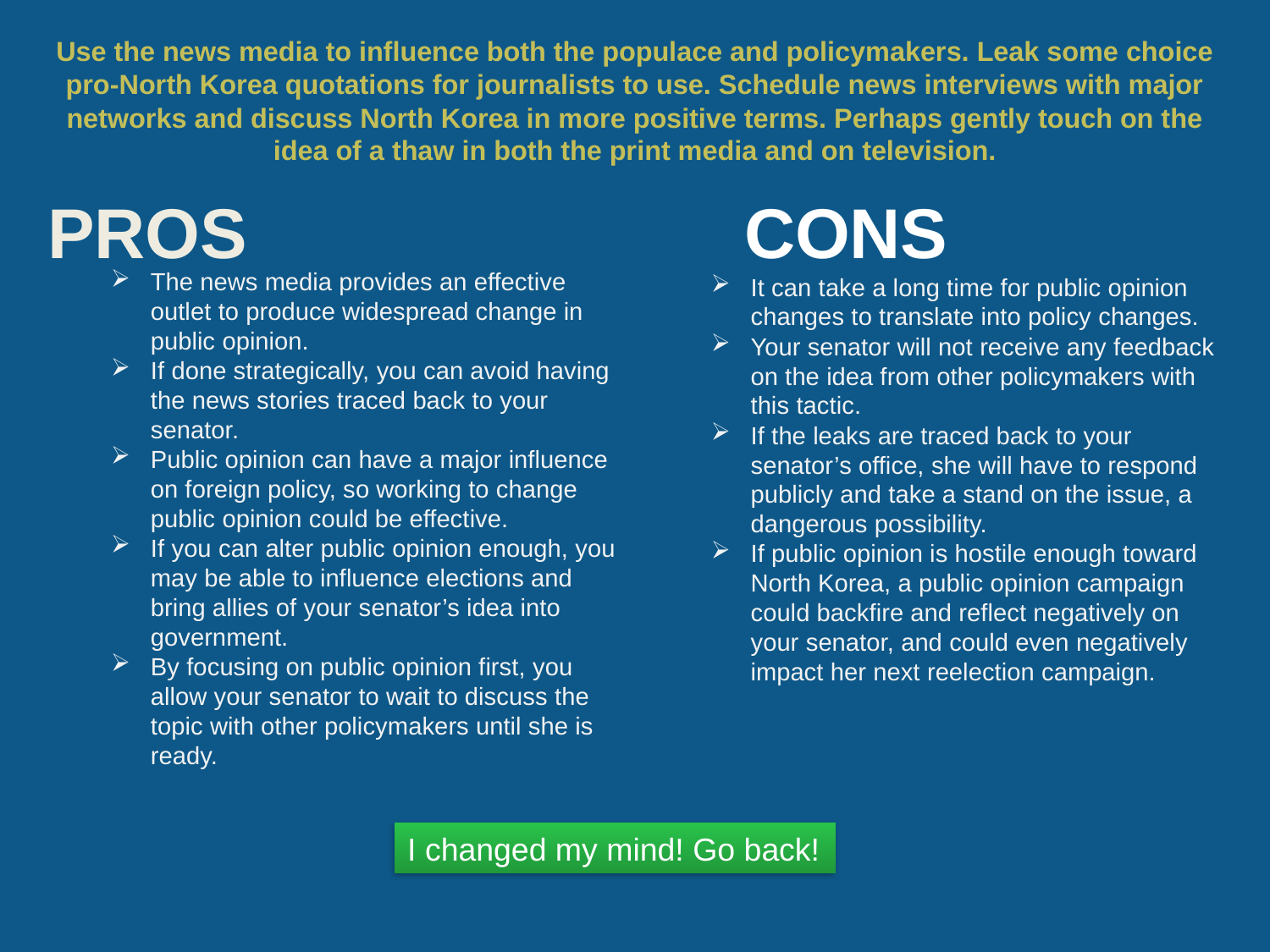

# Use the news media to influence both the populace and policymakers. Leak some choice pro-North Korea quotations for journalists to use. Schedule news interviews with major networks and discuss North Korea in more positive terms. Perhaps gently touch on the idea of a thaw in both the print media and on television.
The news media provides an effective outlet to produce widespread change in public opinion.
If done strategically, you can avoid having the news stories traced back to your senator.
Public opinion can have a major influence on foreign policy, so working to change public opinion could be effective.
If you can alter public opinion enough, you may be able to influence elections and bring allies of your senator’s idea into government.
By focusing on public opinion first, you allow your senator to wait to discuss the topic with other policymakers until she is ready.
It can take a long time for public opinion changes to translate into policy changes.
Your senator will not receive any feedback on the idea from other policymakers with this tactic.
If the leaks are traced back to your senator’s office, she will have to respond publicly and take a stand on the issue, a dangerous possibility.
If public opinion is hostile enough toward North Korea, a public opinion campaign could backfire and reflect negatively on your senator, and could even negatively impact her next reelection campaign.